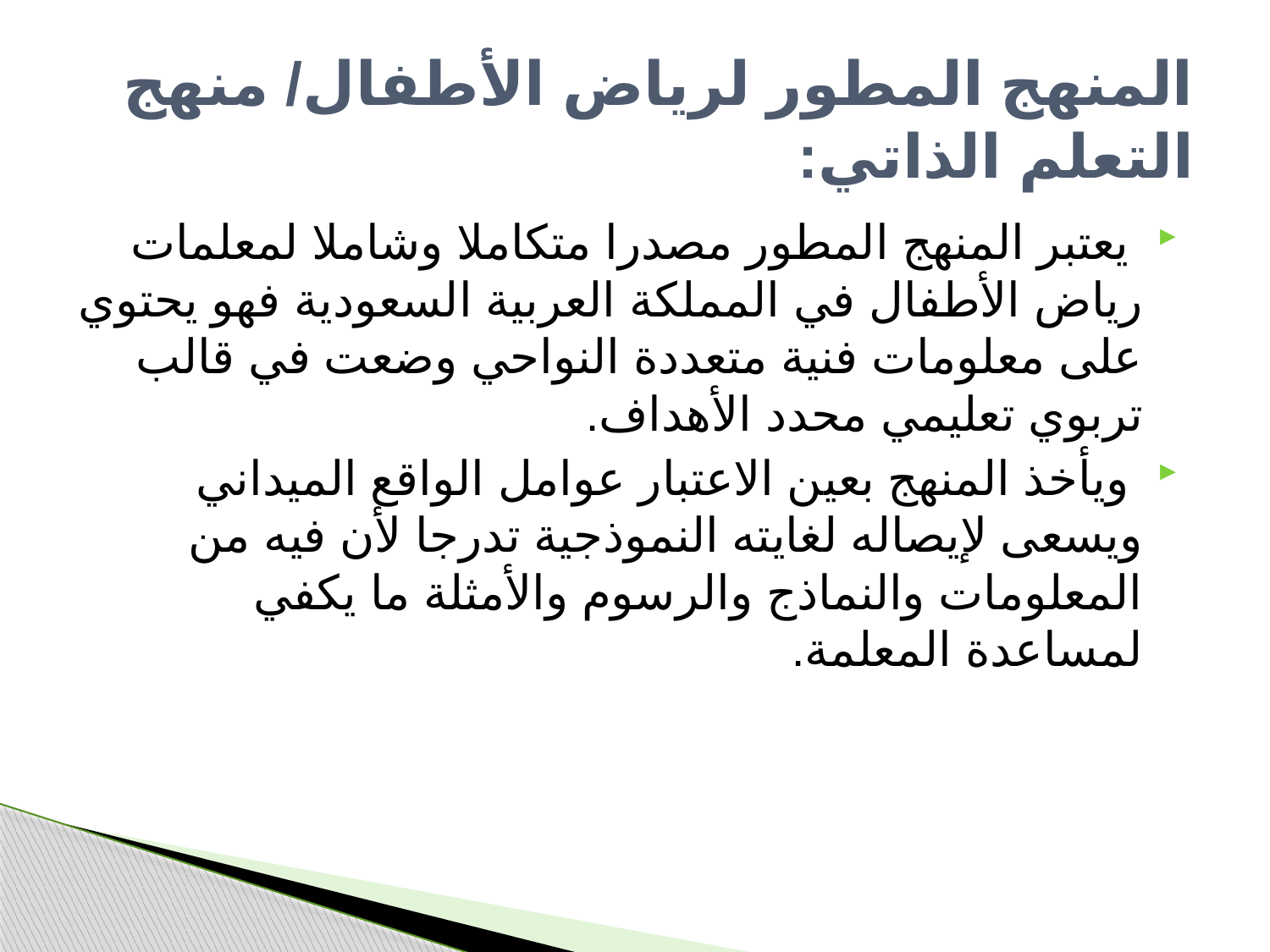

# المنهج المطور لرياض الأطفال/ منهج التعلم الذاتي:
 يعتبر المنهج المطور مصدرا متكاملا وشاملا لمعلمات رياض الأطفال في المملكة العربية السعودية فهو يحتوي على معلومات فنية متعددة النواحي وضعت في قالب تربوي تعليمي محدد الأهداف.
 ويأخذ المنهج بعين الاعتبار عوامل الواقع الميداني ويسعى لإيصاله لغايته النموذجية تدرجا لأن فيه من المعلومات والنماذج والرسوم والأمثلة ما يكفي لمساعدة المعلمة.